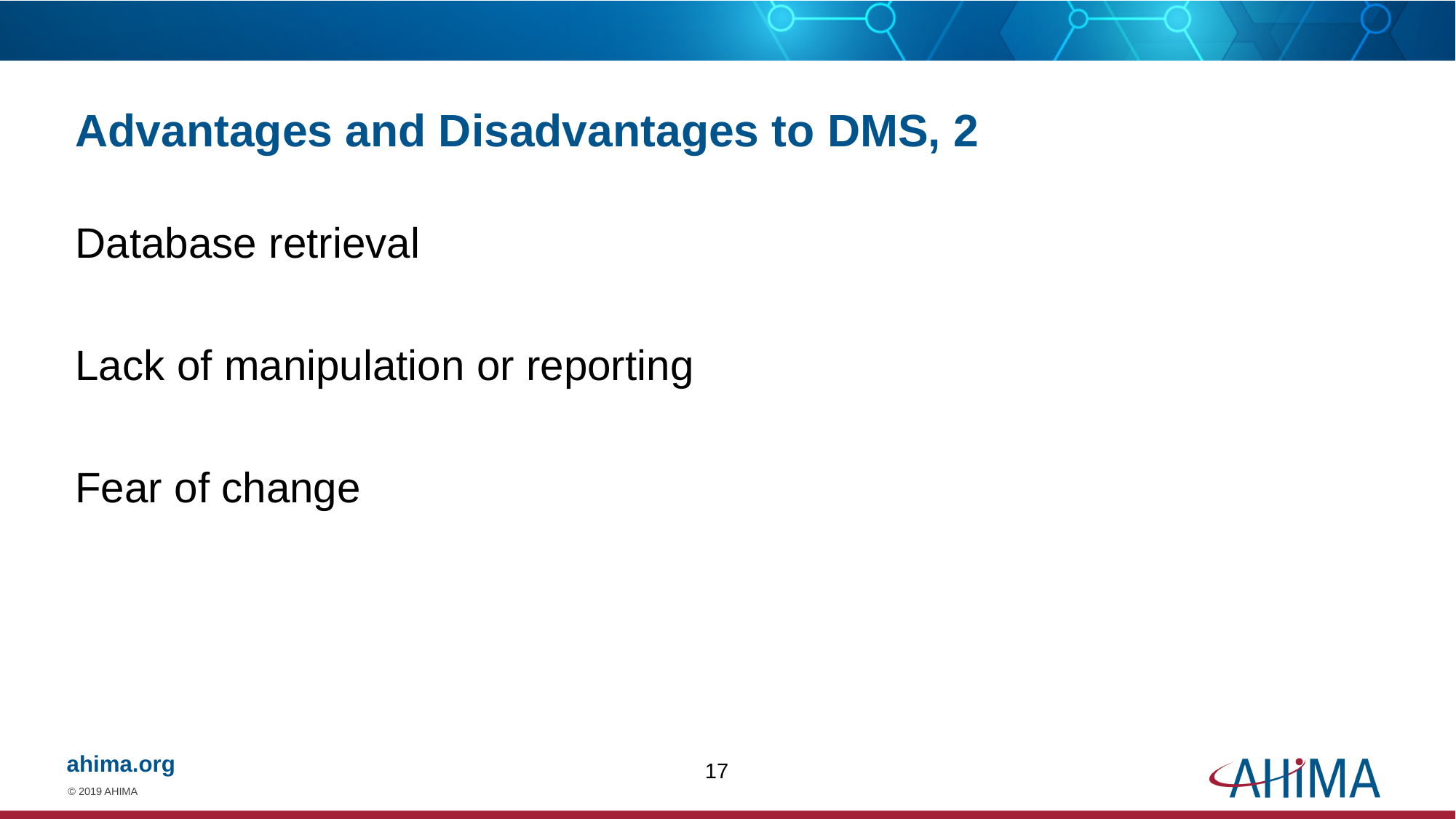

# Advantages and Disadvantages to DMS, 2
Database retrieval

Lack of manipulation or reporting

Fear of change